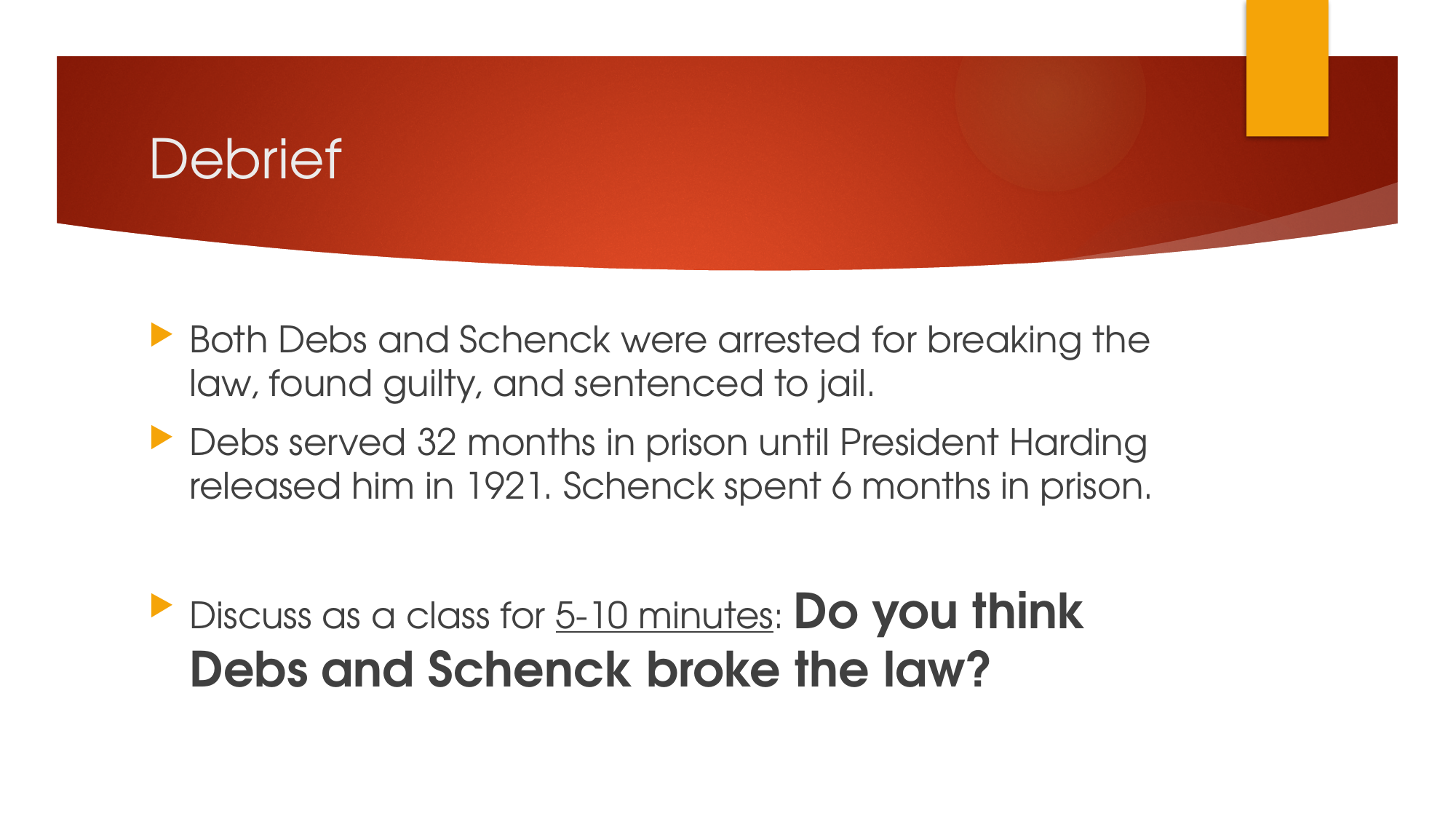

# Debrief
Both Debs and Schenck were arrested for breaking the law, found guilty, and sentenced to jail.
Debs served 32 months in prison until President Harding released him in 1921. Schenck spent 6 months in prison.

Discuss as a class for 5-10 minutes: Do you think Debs and Schenck broke the law?